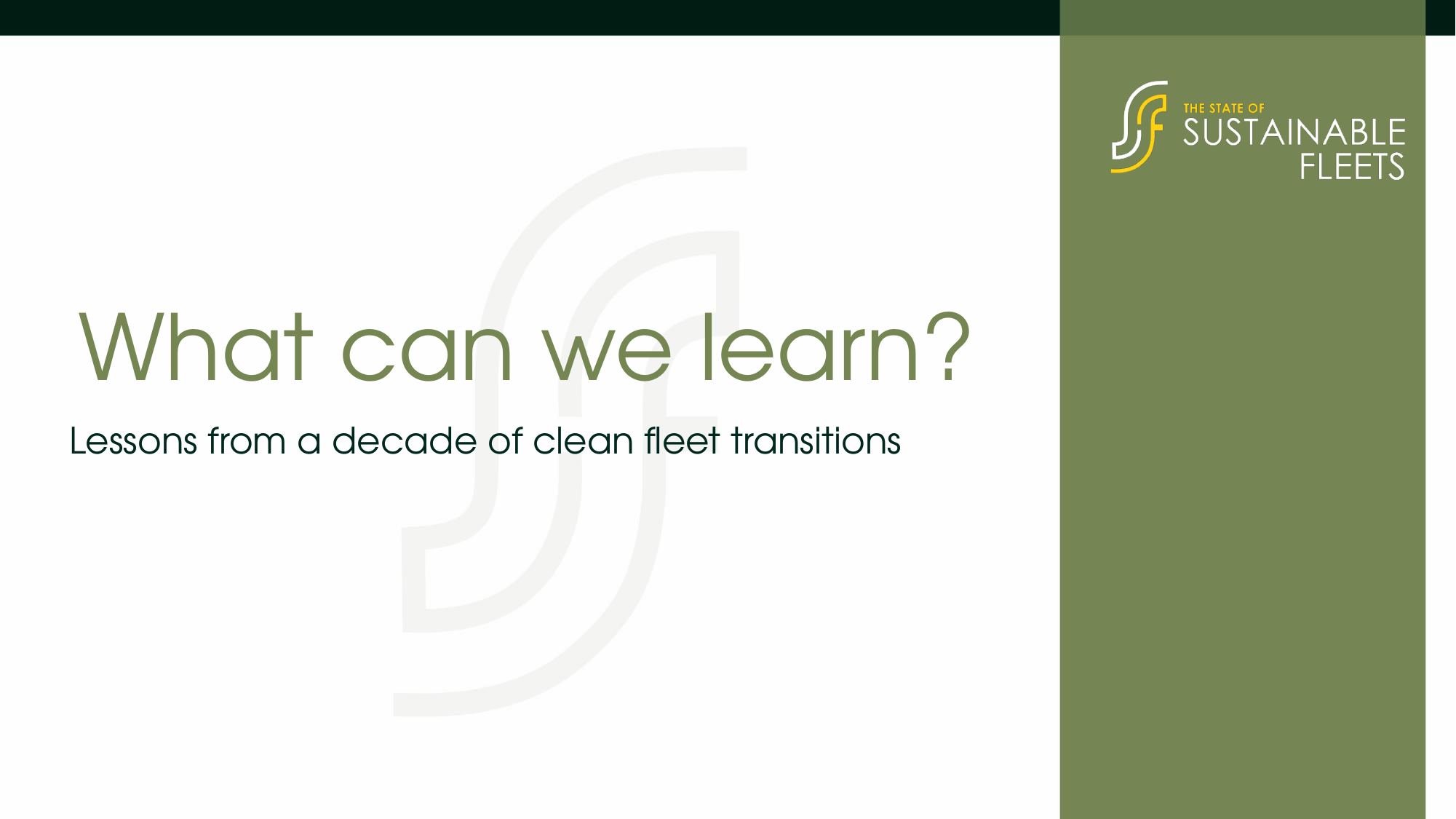

# What can we learn?
Lessons from a decade of clean fleet transitions